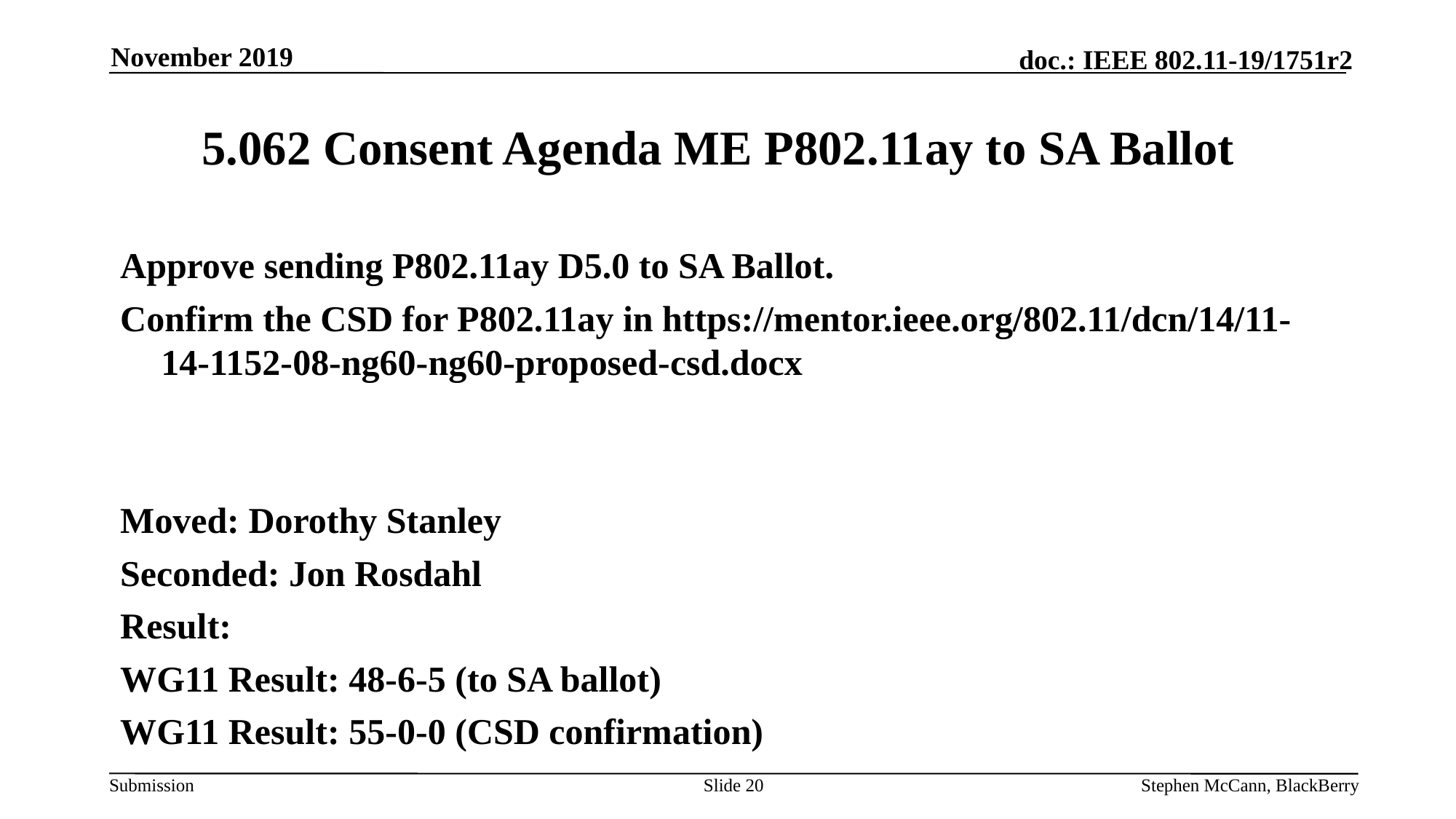

November 2019
# 5.062 Consent Agenda ME P802.11ay to SA Ballot
Approve sending P802.11ay D5.0 to SA Ballot.
Confirm the CSD for P802.11ay in https://mentor.ieee.org/802.11/dcn/14/11-14-1152-08-ng60-ng60-proposed-csd.docx

Moved: Dorothy Stanley
Seconded: Jon Rosdahl
Result:
WG11 Result: 48-6-5 (to SA ballot)
WG11 Result: 55-0-0 (CSD confirmation)

Slide 20
Stephen McCann, BlackBerry